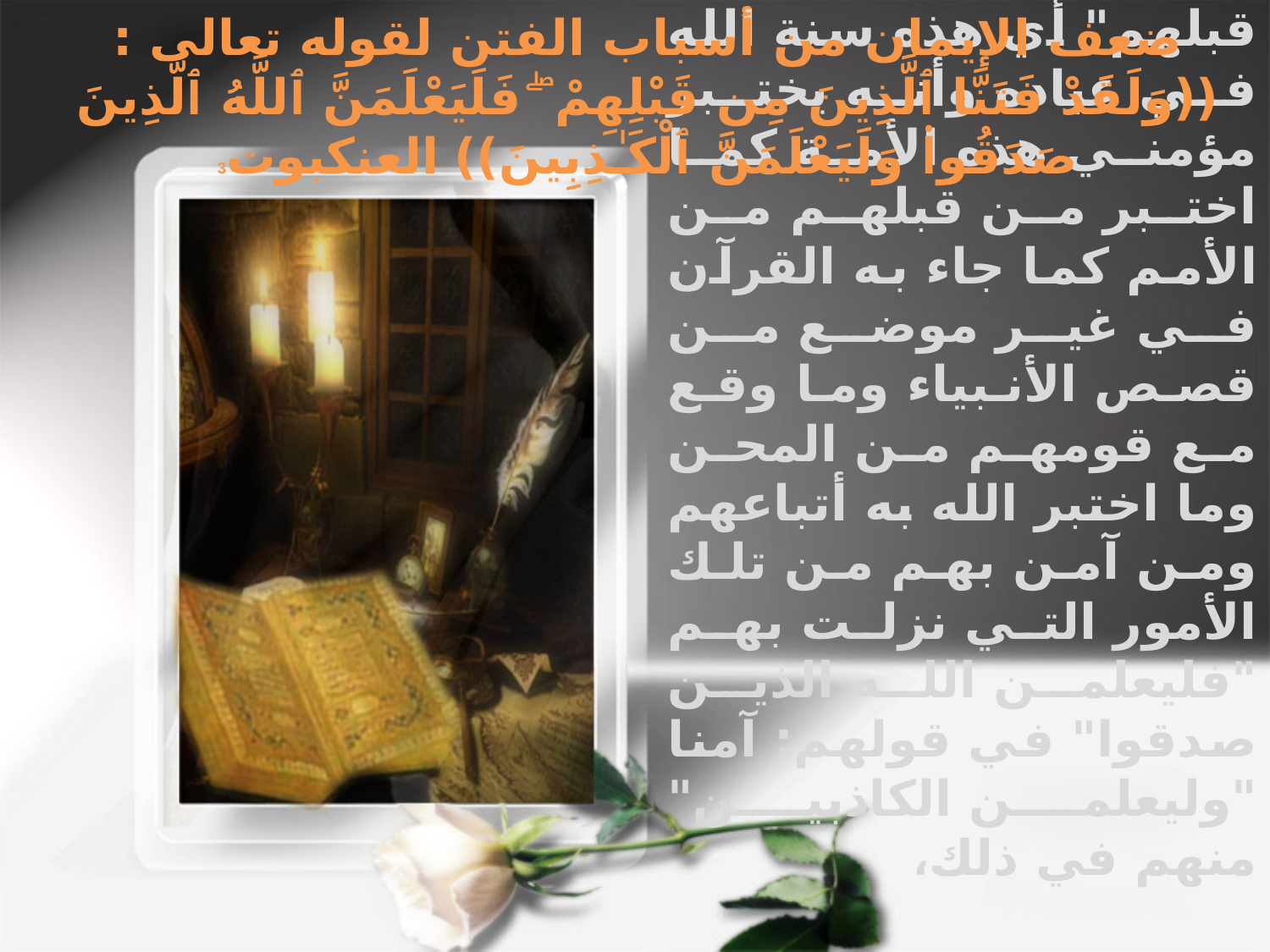

ضعف الإيمان من أسباب الفتن لقوله تعالى :
((وَلَقَدْ فَتَنَّا ٱلَّذِينَ مِن قَبْلِهِمْ ۖ فَلَيَعْلَمَنَّ ٱللَّهُ ٱلَّذِينَ صَدَقُوا۟ وَلَيَعْلَمَنَّ ٱلْكَـٰذِبِينَ)) العنكبوت3
ولقد فتنا الذين من قبلهم" أي هذه سنة الله في عباده وأنه يختبر مؤمني هذه الأمة كما اختبر من قبلهم من الأمم كما جاء به القرآن في غير موضع من قصص الأنبياء وما وقع مع قومهم من المحن وما اختبر الله به أتباعهم ومن آمن بهم من تلك الأمور التي نزلت بهم "فليعلمن الله الذين صدقوا" في قولهم: آمنا "وليعلمن الكاذبين" منهم في ذلك،